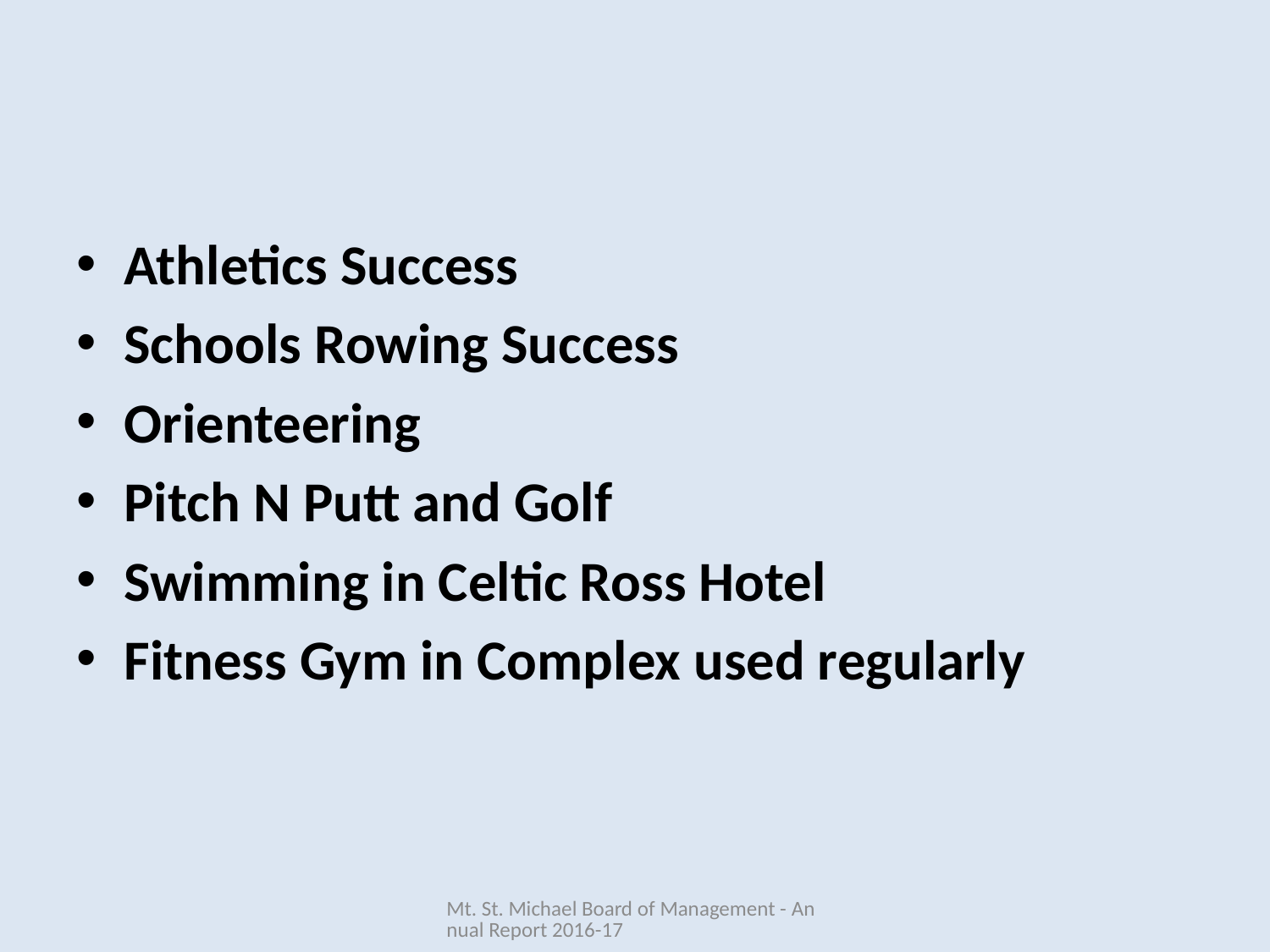

Athletics Success
Schools Rowing Success
Orienteering
Pitch N Putt and Golf
Swimming in Celtic Ross Hotel
Fitness Gym in Complex used regularly

Mt. St. Michael Board of Management - Annual Report 2016-17